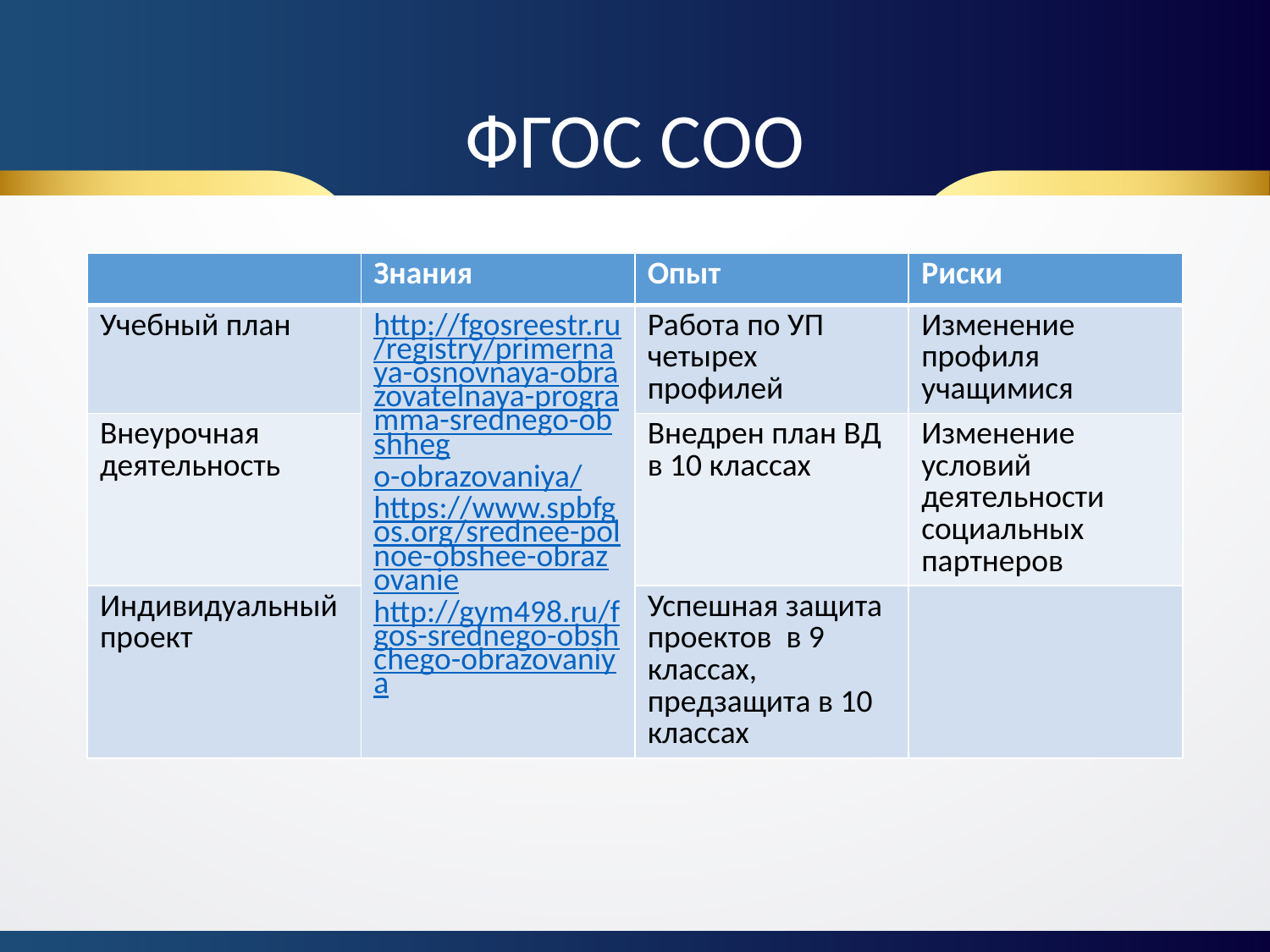

# ФГОС СОО
|  | Знания | Опыт | Риски |
| --- | --- | --- | --- |
| Учебный план | http://fgosreestr.ru/registry/primernaya-osnovnaya-obrazovatelnaya-programma-srednego-obshheg o-obrazovaniya/ https://www.spbfgos.org/srednee-polnoe-obshee-obrazovanie http://gym498.ru/fgos-srednego-obshchego-obrazovaniya | Работа по УП четырех профилей | Изменение профиля учащимися |
| Внеурочная деятельность |  | Внедрен план ВД в 10 классах | Изменение условий деятельности социальных партнеров |
| Индивидуальный проект |  | Успешная защита проектов в 9 классах, предзащита в 10 классах |  |